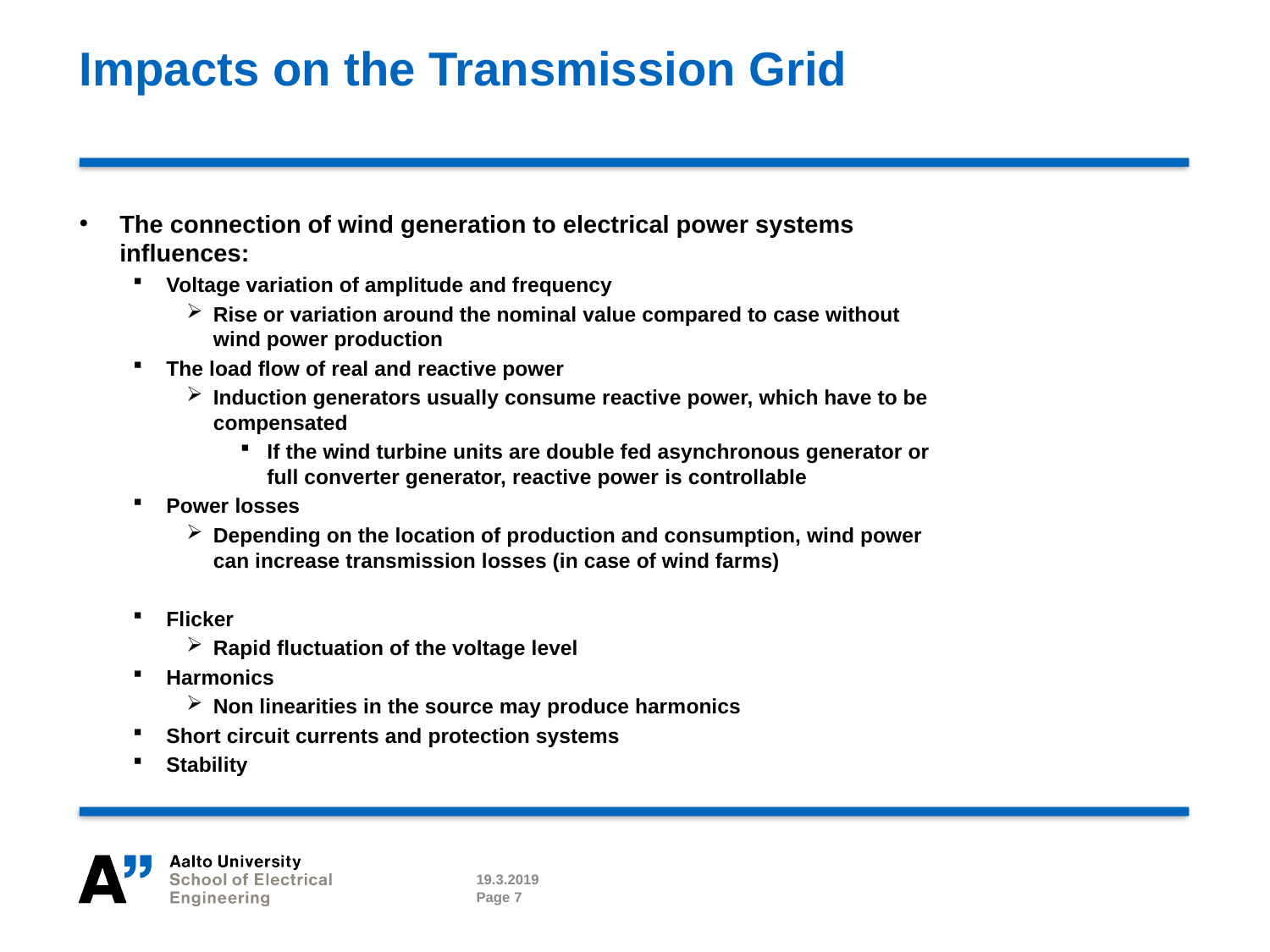

# Impacts on the Transmission Grid
The connection of wind generation to electrical power systems influences:
Voltage variation of amplitude and frequency
Rise or variation around the nominal value compared to case without wind power production
The load flow of real and reactive power
Induction generators usually consume reactive power, which have to be compensated
If the wind turbine units are double fed asynchronous generator or full converter generator, reactive power is controllable
Power losses
Depending on the location of production and consumption, wind power can increase transmission losses (in case of wind farms)

Flicker
Rapid fluctuation of the voltage level
Harmonics
Non linearities in the source may produce harmonics
Short circuit currents and protection systems
Stability

19.3.2019
Page 7